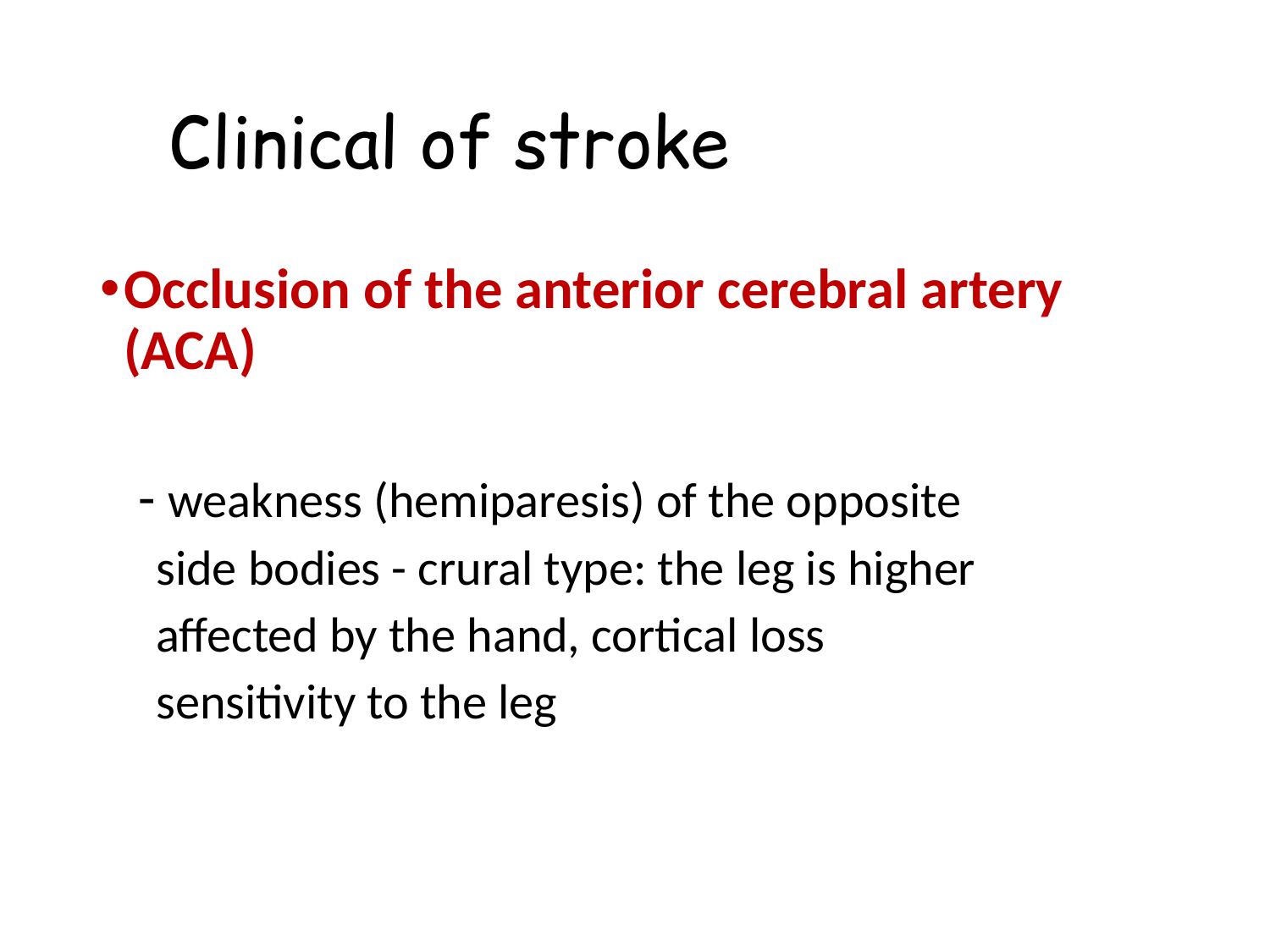

# Clinical of stroke
Occlusion of the anterior cerebral artery (ACA)

   - weakness (hemiparesis) of the opposite
     side bodies - crural type: the leg is higher
     affected by the hand, cortical loss
     sensitivity to the leg